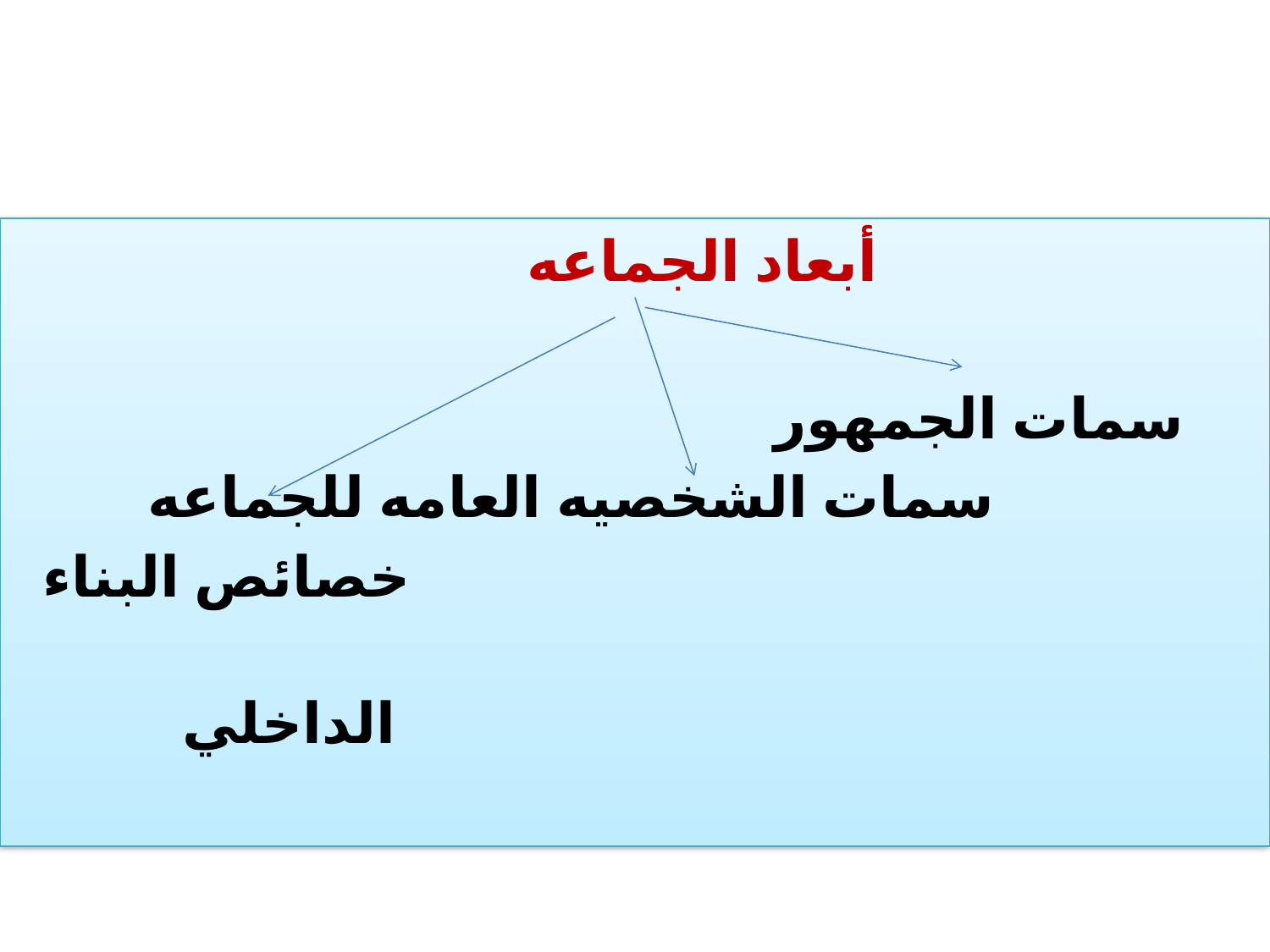

أبعاد الجماعه

     سمات الجمهور
                  سمات الشخصيه العامه للجماعه
                                                          خصائص البناء
                                                           الداخلي